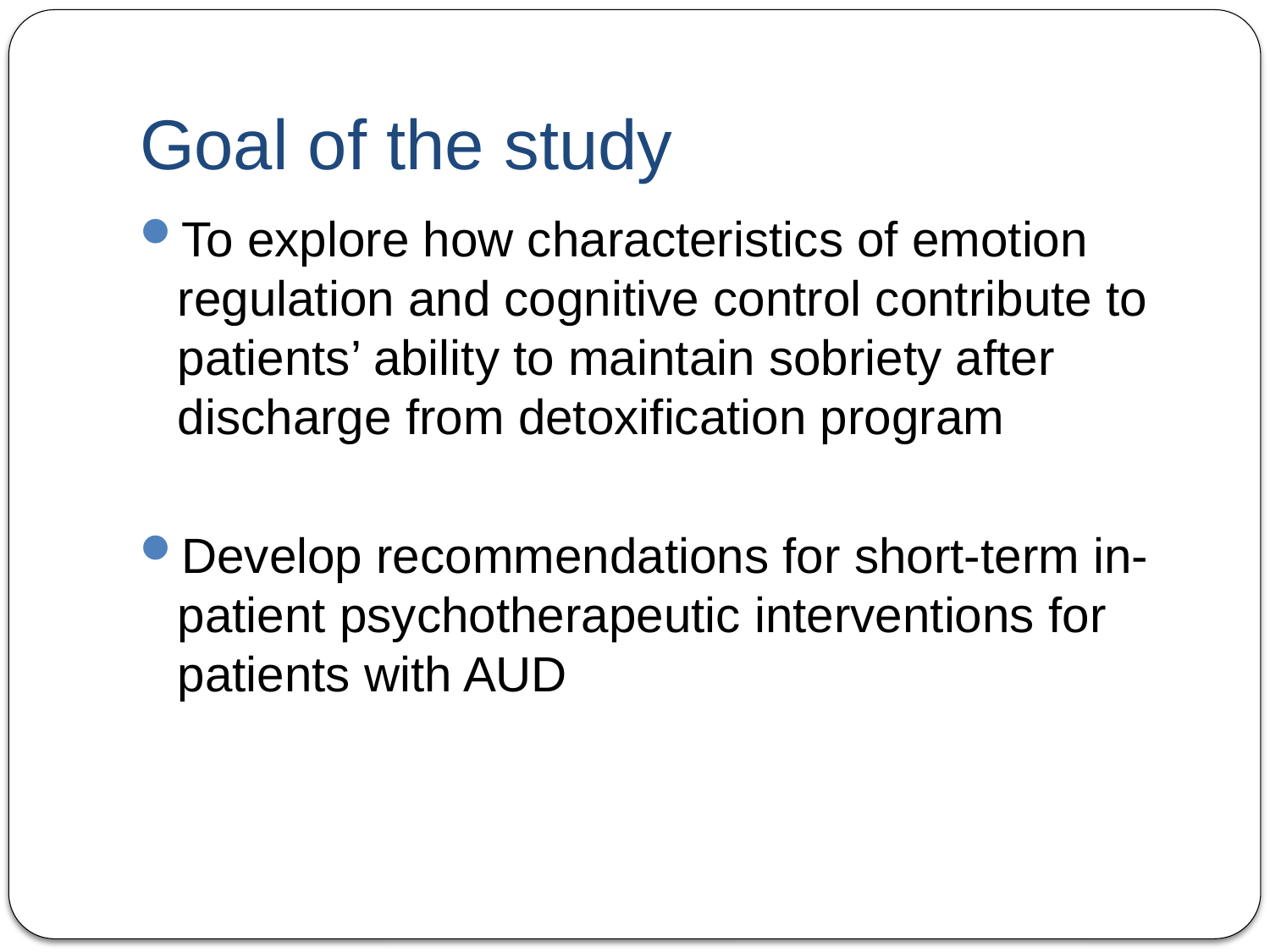

# Goal of the study
To explore how characteristics of emotion regulation and cognitive control contribute to patients’ ability to maintain sobriety after discharge from detoxification program

Develop recommendations for short-term in-patient psychotherapeutic interventions for patients with AUD